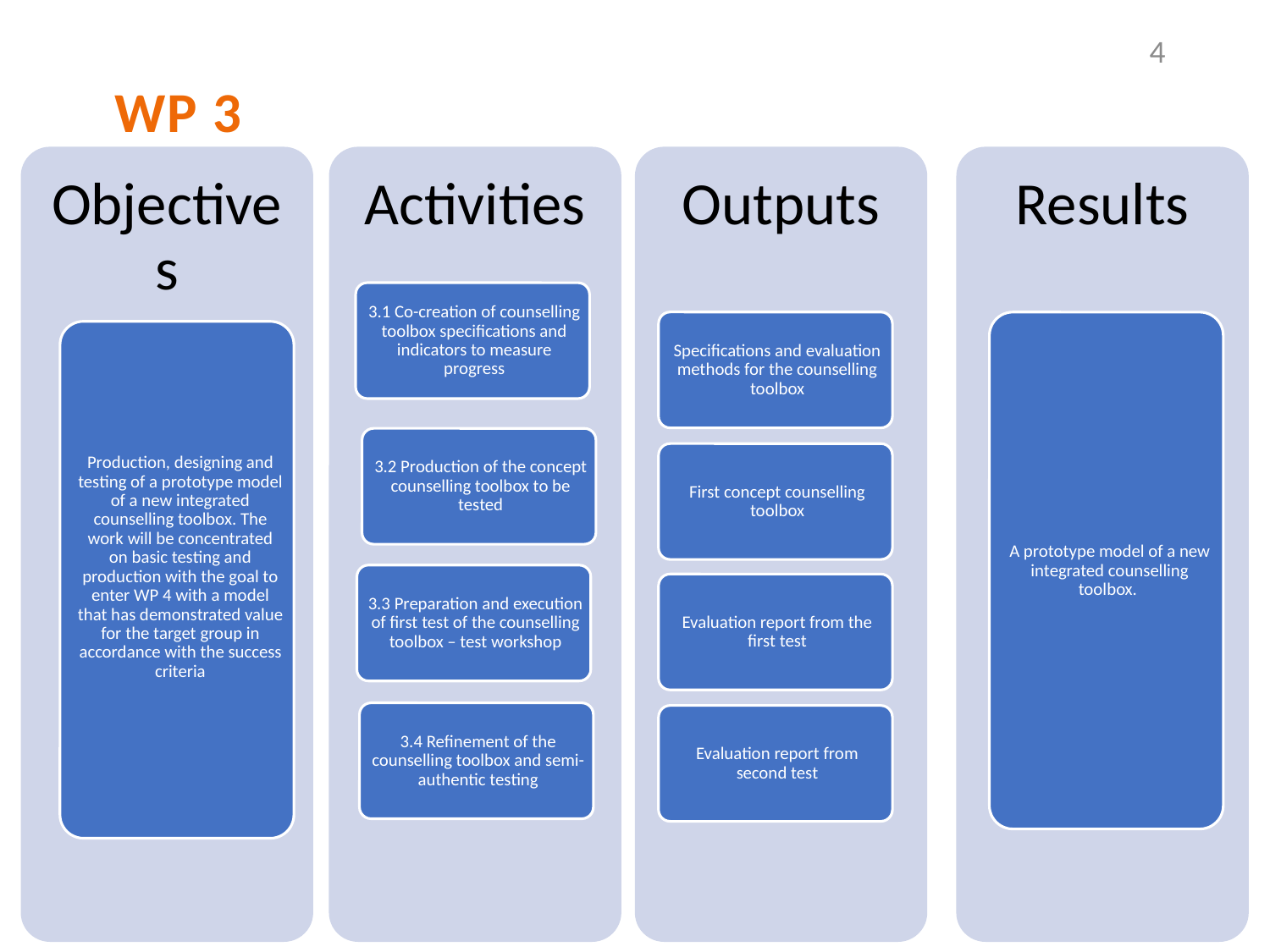

4

WP 3
Activities
3.1 Co-creation of counselling toolbox specifications and indicators to measure progress
3.2 Production of the concept counselling toolbox to be tested
3.3 Preparation and execution of first test of the counselling toolbox – test workshop
3.4 Refinement of the counselling toolbox and semi-authentic testing
Outputs
Specifications and evaluation methods for the counselling toolbox
First concept counselling toolbox
Evaluation report from the first test
Evaluation report from second test
Results
A prototype model of a new integrated counselling toolbox.
Objectives
Production, designing and testing of a prototype model of a new integrated counselling toolbox. The work will be concentrated on basic testing and production with the goal to enter WP 4 with a model that has demonstrated value for the target group in accordance with the success criteria